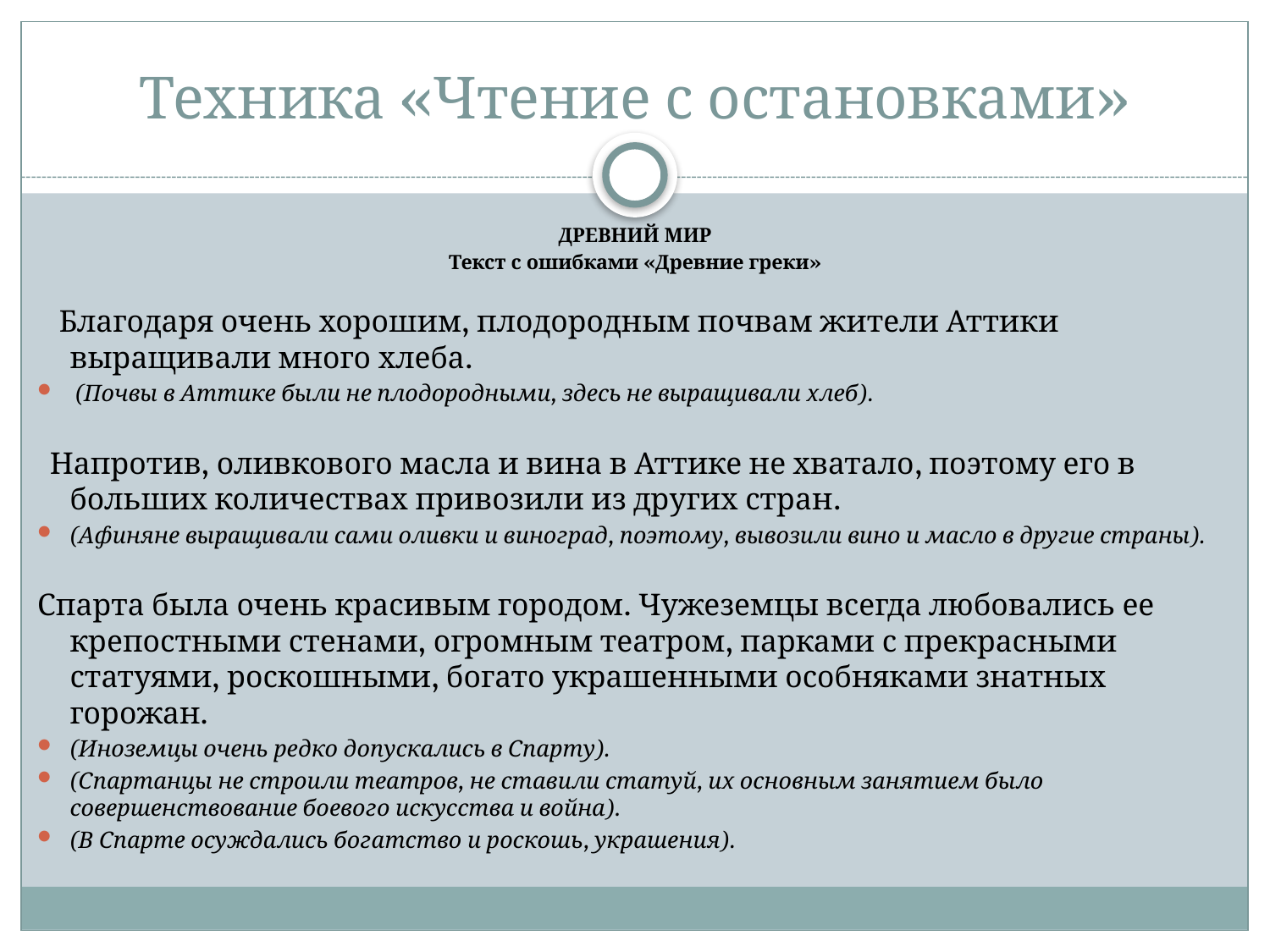

# Техника «Чтение с остановками»
ДРЕВНИЙ МИР
Текст с ошибками «Древние греки»

   Благодаря очень хорошим, плодородным почвам жители Аттики выращивали много хлеба.
 (Почвы в Аттике были не плодородными, здесь не выращивали хлеб).

  Напротив, оливкового масла и вина в Аттике не хватало, поэтому его в больших количествах привозили из других стран.
(Афиняне выращивали сами оливки и виноград, поэтому, вывозили вино и масло в другие страны).

Спарта была очень красивым городом. Чужеземцы всегда любовались ее крепостными стенами, огромным театром, парками с прекрасными статуями, роскошными, богато украшенными особняками знатных горожан.
(Иноземцы очень редко допускались в Спарту).
(Спартанцы не строили театров, не ставили статуй, их основным занятием было совершенствование боевого искусства и война).
(В Спарте осуждались богатство и роскошь, украшения).